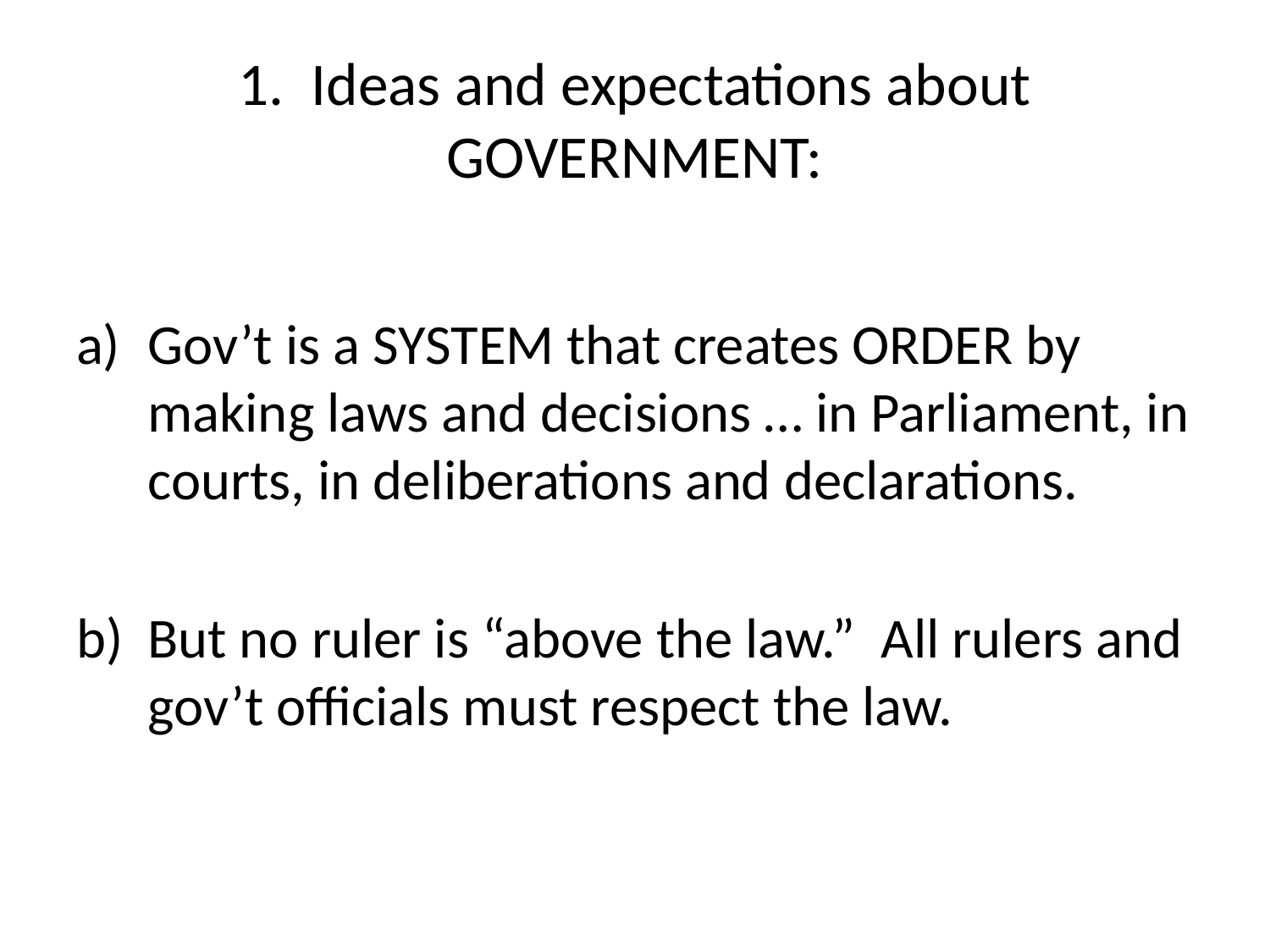

# 1.  Ideas and expectations about GOVERNMENT:

Gov’t is a SYSTEM that creates ORDER by making laws and decisions … in Parliament, in courts, in deliberations and declarations.

But no ruler is “above the law.”  All rulers and gov’t officials must respect the law.